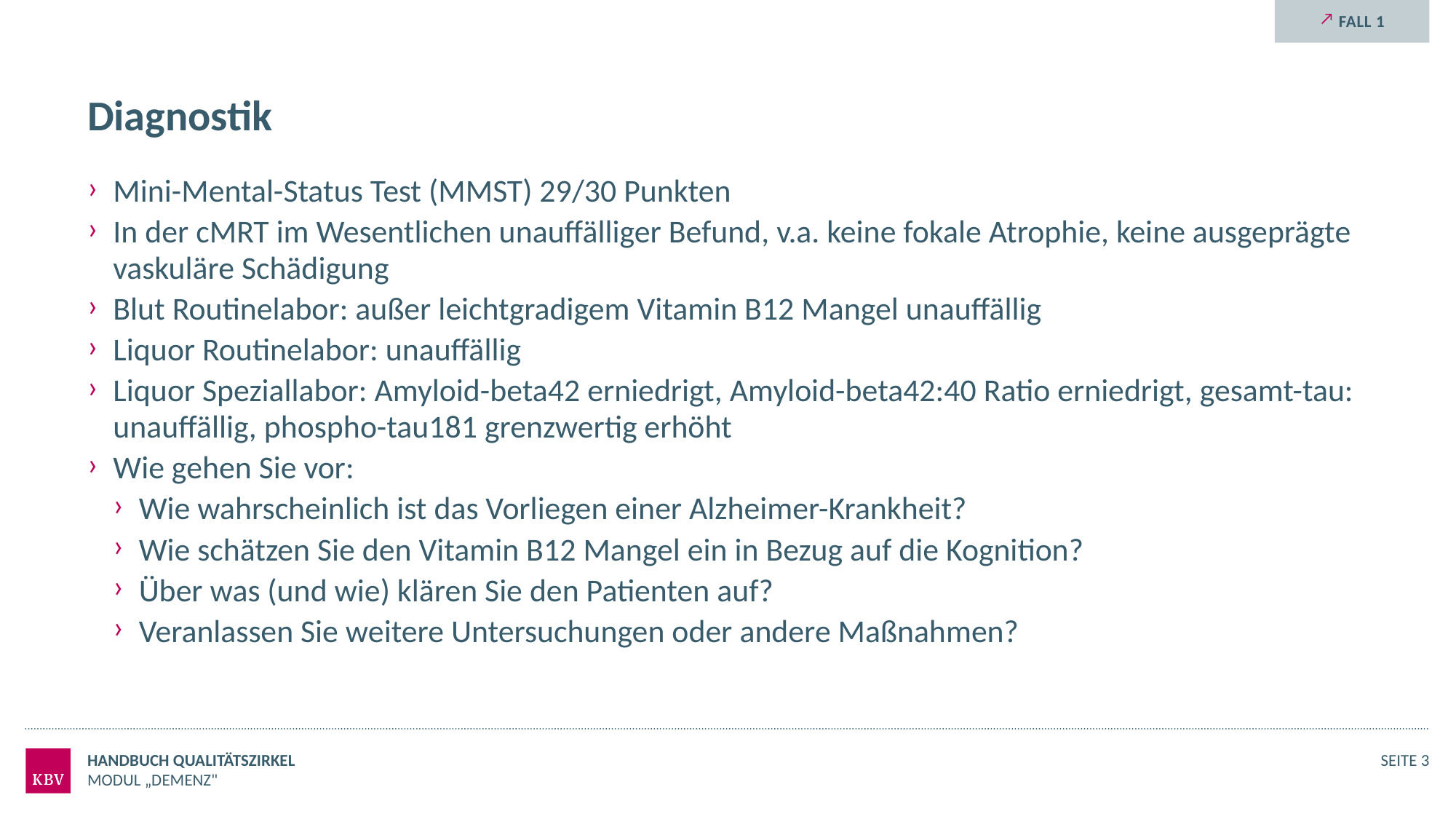

Fall 1
# Diagnostik
Mini-Mental-Status Test (MMST) 29/30 Punkten
In der cMRT im Wesentlichen unauffälliger Befund, v.a. keine fokale Atrophie, keine ausgeprägte vaskuläre Schädigung
Blut Routinelabor: außer leichtgradigem Vitamin B12 Mangel unauffällig
Liquor Routinelabor: unauffällig
Liquor Speziallabor: Amyloid-beta42 erniedrigt, Amyloid-beta42:40 Ratio erniedrigt, gesamt-tau: unauffällig, phospho-tau181 grenzwertig erhöht
Wie gehen Sie vor:
Wie wahrscheinlich ist das Vorliegen einer Alzheimer-Krankheit?
Wie schätzen Sie den Vitamin B12 Mangel ein in Bezug auf die Kognition?
Über was (und wie) klären Sie den Patienten auf?
Veranlassen Sie weitere Untersuchungen oder andere Maßnahmen?
Handbuch Qualitätszirkel
Seite 3
Modul „Demenz"